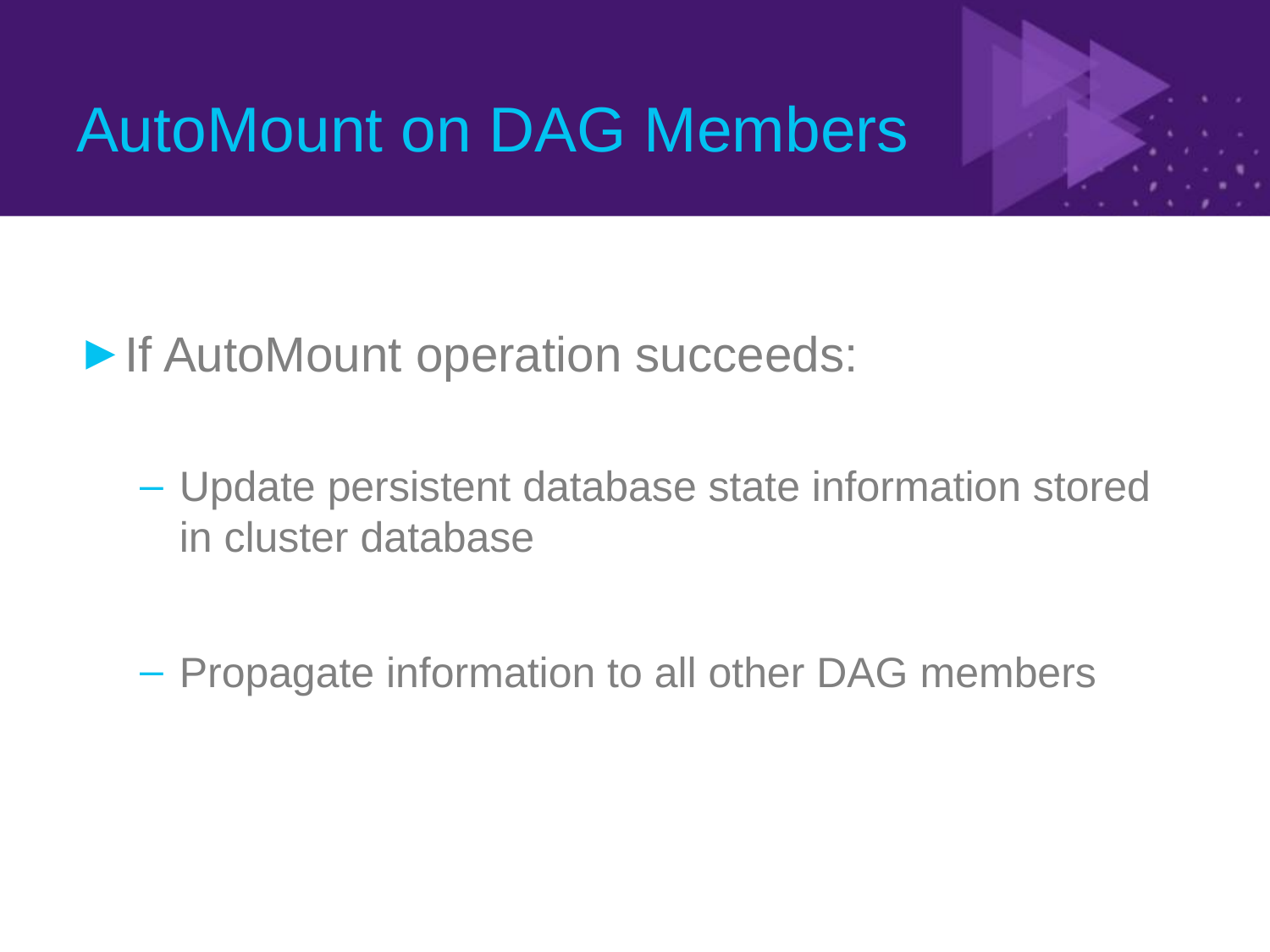

# AutoMount on DAG Members
If AutoMount operation succeeds:

Update persistent database state information stored in cluster database

Propagate information to all other DAG members